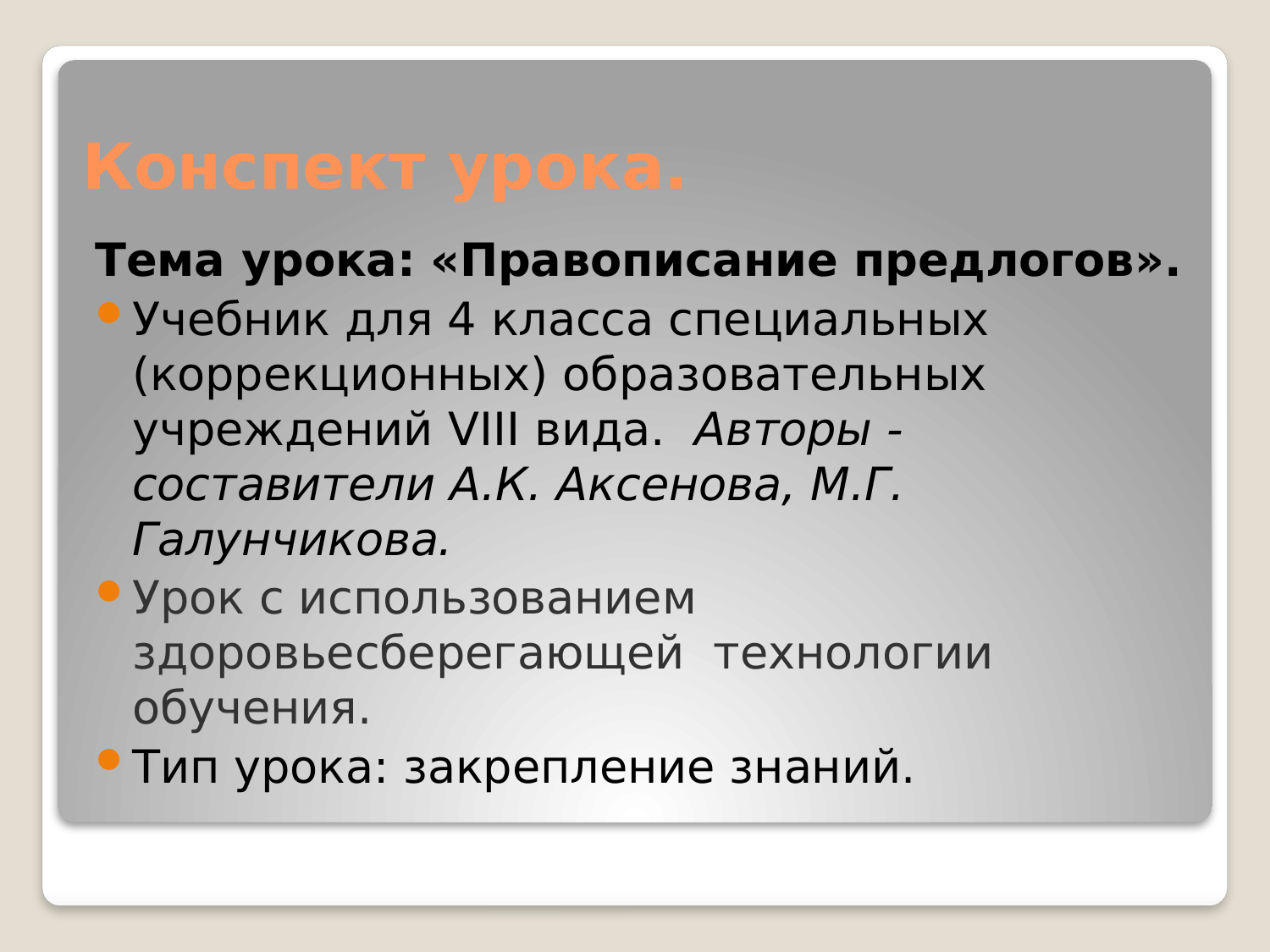

# Конспект урока.
Тема урока: «Правописание предлогов».
Учебник для 4 класса специальных (коррекционных) образовательных учреждений VIII вида.  Авторы - составители А.К. Аксенова, М.Г. Галунчикова.
Урок с использованием  здоровьесберегающей  технологии обучения.
Тип урока: закрепление знаний.